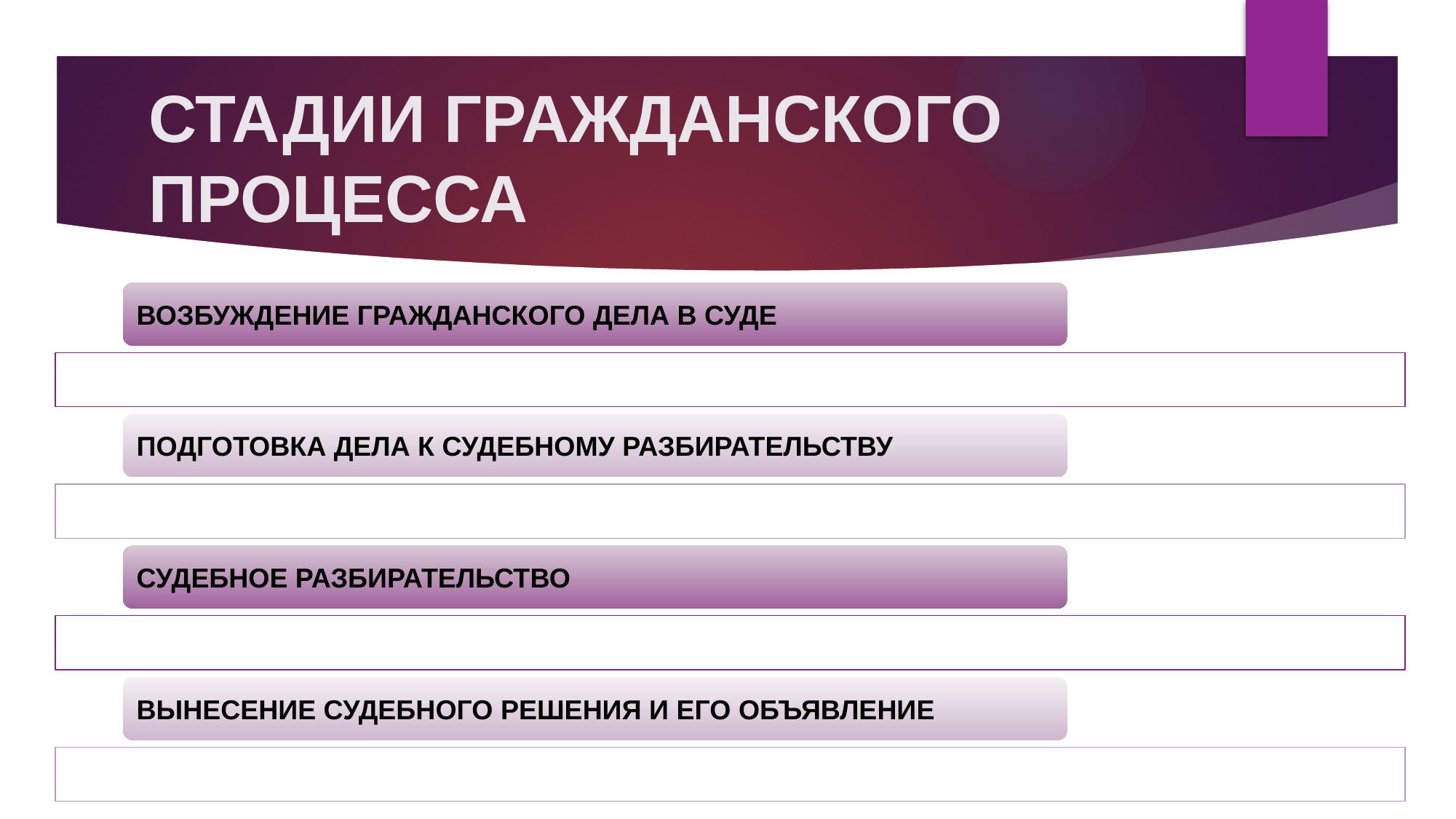

# СТАДИИ ГРАЖДАНСКОГО ПРОЦЕССА
СУДЕБНОЕ РАЗБИРАТЕЛЬСТВО
ВОЗБУЖДЕНИЕ ГРАЖДАНСКОГО ДЕЛА В СУДЕ
ПОДГОТОВКА ДЕЛА К СУДЕБНОМУ РАЗБИРАТЕЛЬСТВУ
ВЫНЕСЕНИЕ СУДЕБНОГО РЕШЕНИЯ И ЕГО ОБЪЯВЛЕНИЕ